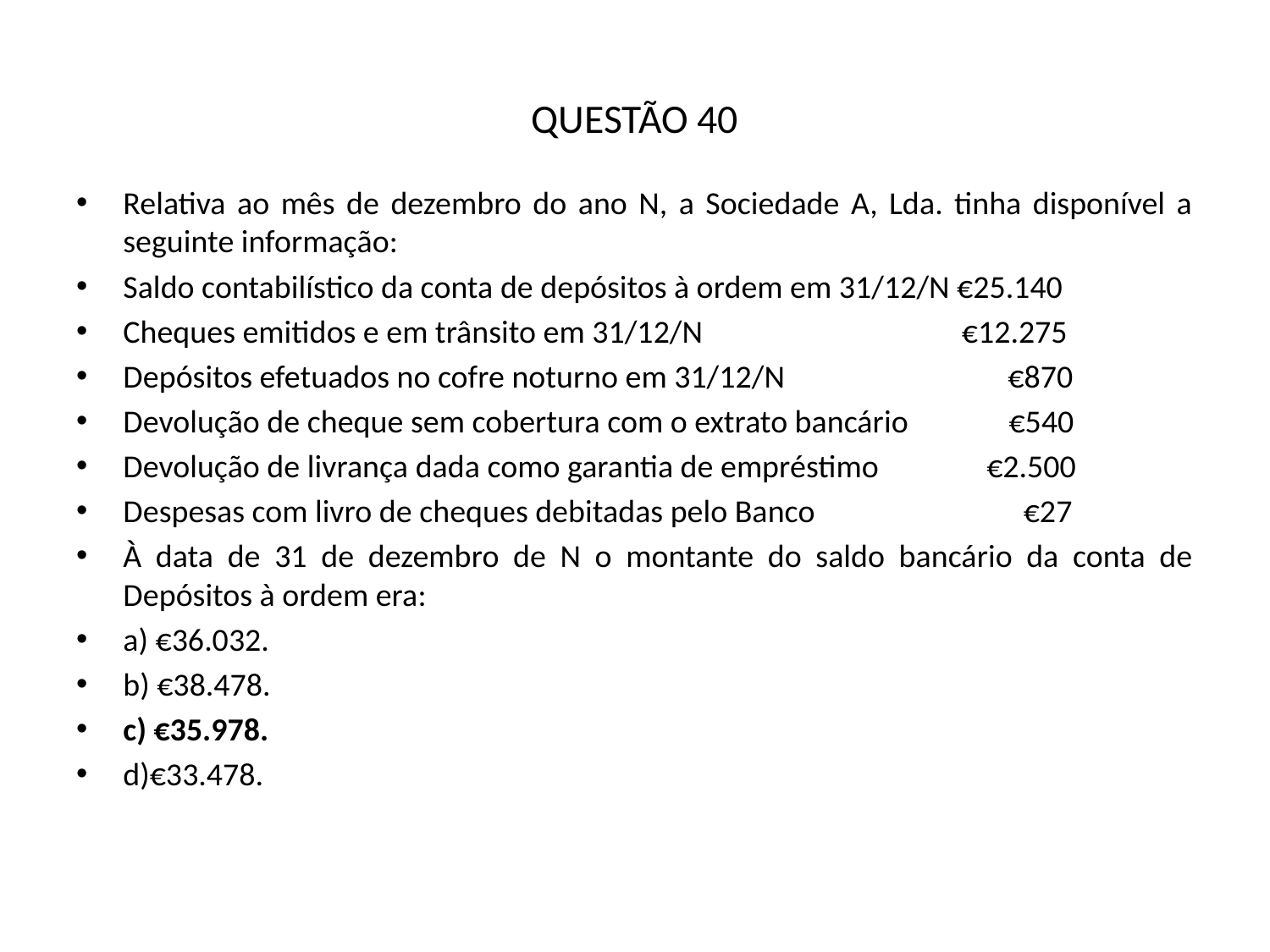

# QUESTÃO 40
Relativa ao mês de dezembro do ano N, a Sociedade A, Lda. tinha disponível a seguinte informação:
Saldo contabilístico da conta de depósitos à ordem em 31/12/N €25.140
Cheques emitidos e em trânsito em 31/12/N                                    €12.275
Depósitos efetuados no cofre noturno em 31/12/N                               €870
Devolução de cheque sem cobertura com o extrato bancário              €540
Devolução de livrança dada como garantia de empréstimo               €2.500
Despesas com livro de cheques debitadas pelo Banco                             €27
À data de 31 de dezembro de N o montante do saldo bancário da conta de Depósitos à ordem era:
a) €36.032.
b) €38.478.
c) €35.978.
d)€33.478.